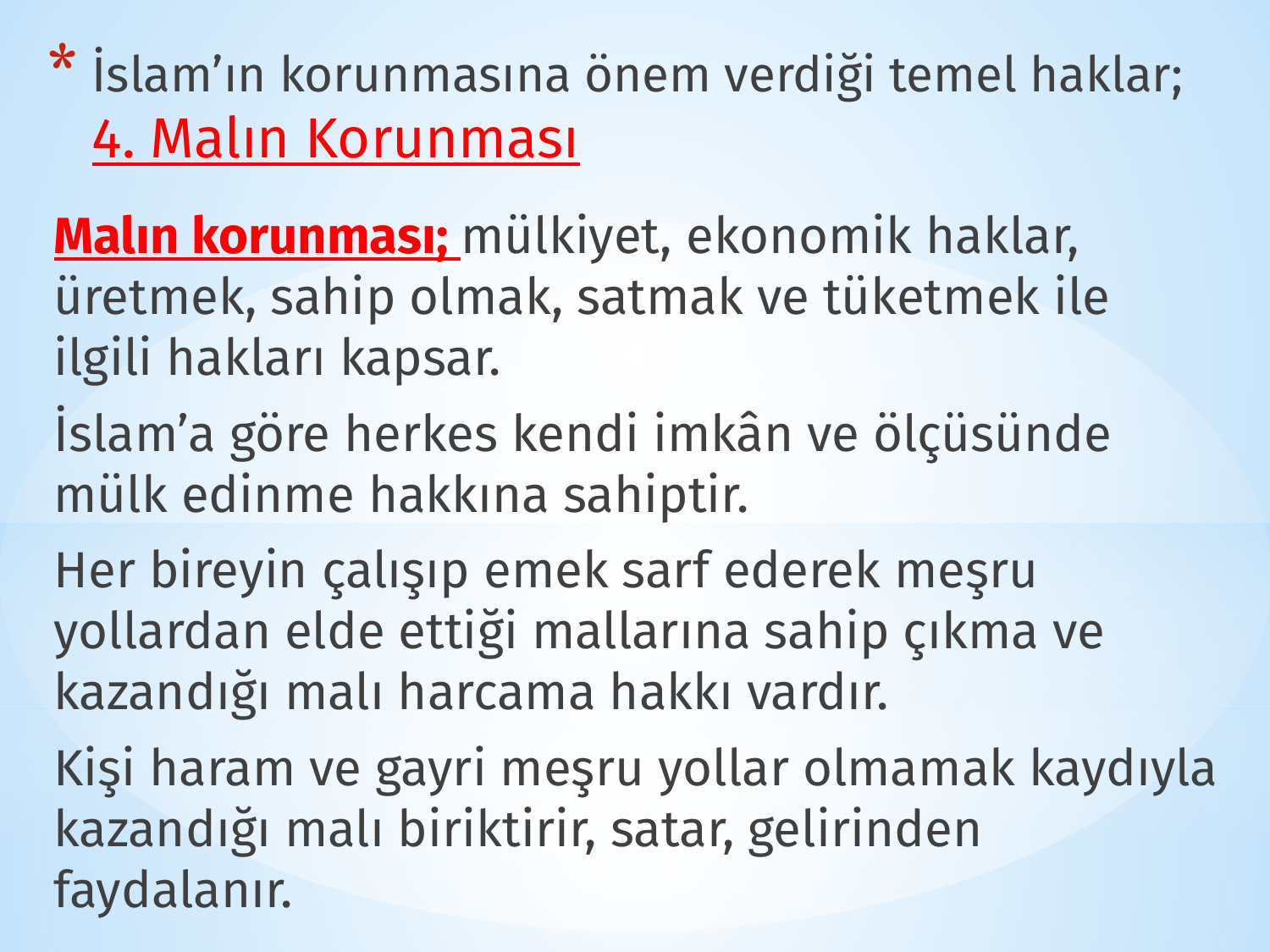

# İslam’ın korunmasına önem verdiği temel haklar; 4. Malın Korunması
Malın korunması; mülkiyet, ekonomik haklar, üretmek, sahip olmak, satmak ve tüketmek ile ilgili hakları kapsar.
İslam’a göre herkes kendi imkân ve ölçüsünde mülk edinme hakkına sahiptir.
Her bireyin çalışıp emek sarf ederek meşru yollardan elde ettiği mallarına sahip çıkma ve kazandığı malı harcama hakkı vardır.
Kişi haram ve gayri meşru yollar olmamak kaydıyla kazandığı malı biriktirir, satar, gelirinden faydalanır.